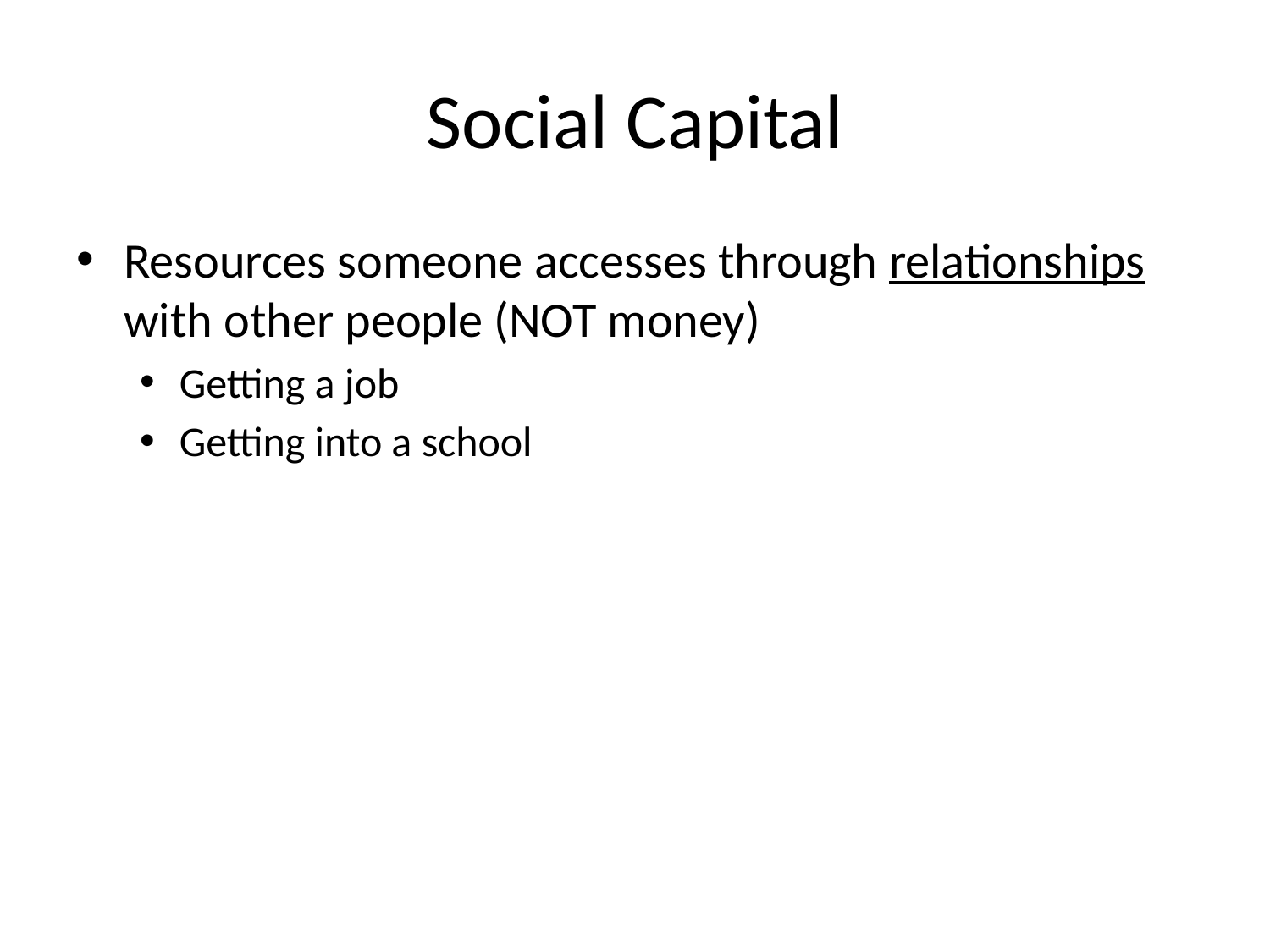

# Social Capital
Resources someone accesses through relationships with other people (NOT money)
Getting a job
Getting into a school